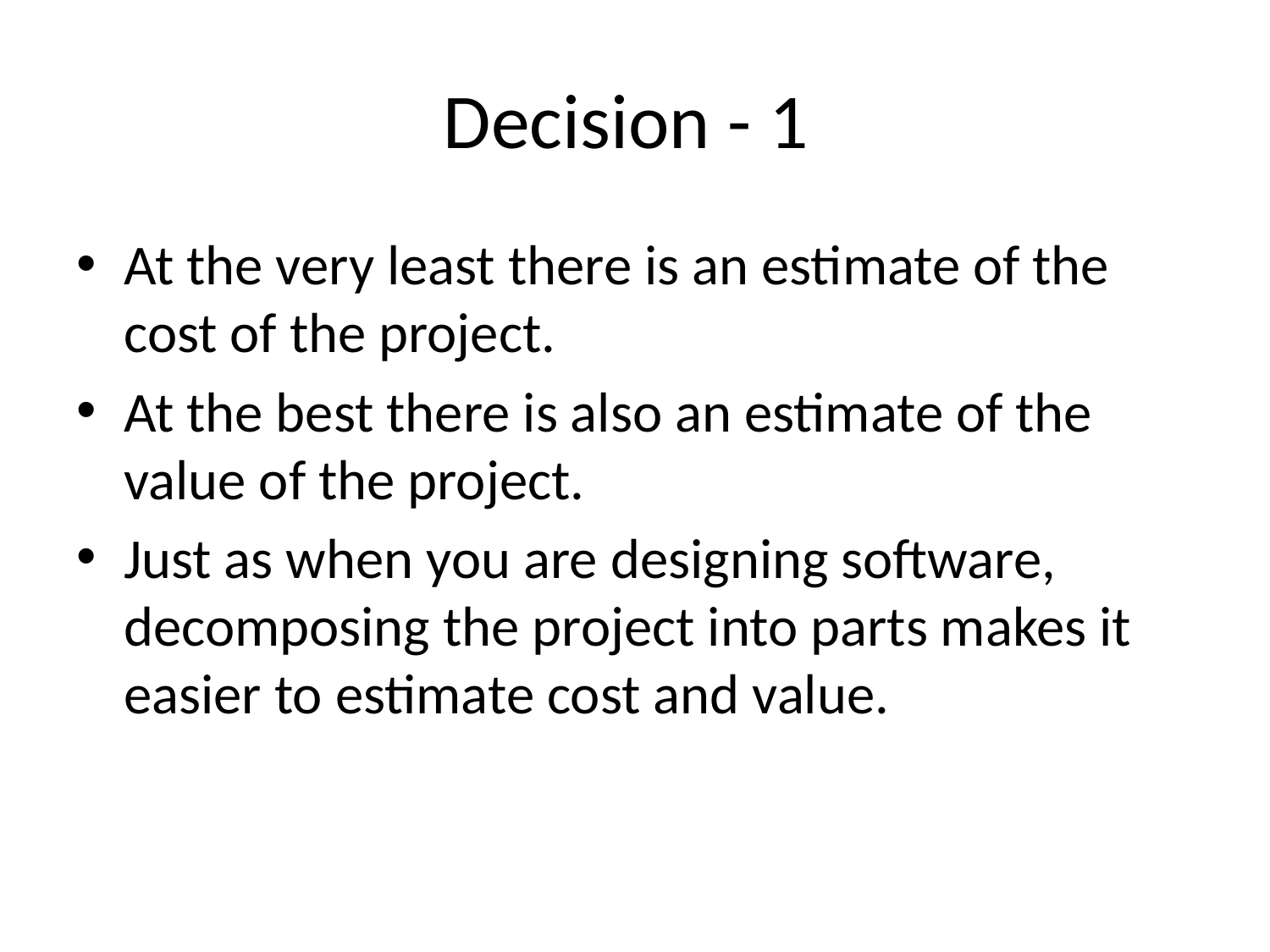

# Decision - 1
At the very least there is an estimate of the cost of the project.
At the best there is also an estimate of the value of the project.
Just as when you are designing software, decomposing the project into parts makes it easier to estimate cost and value.